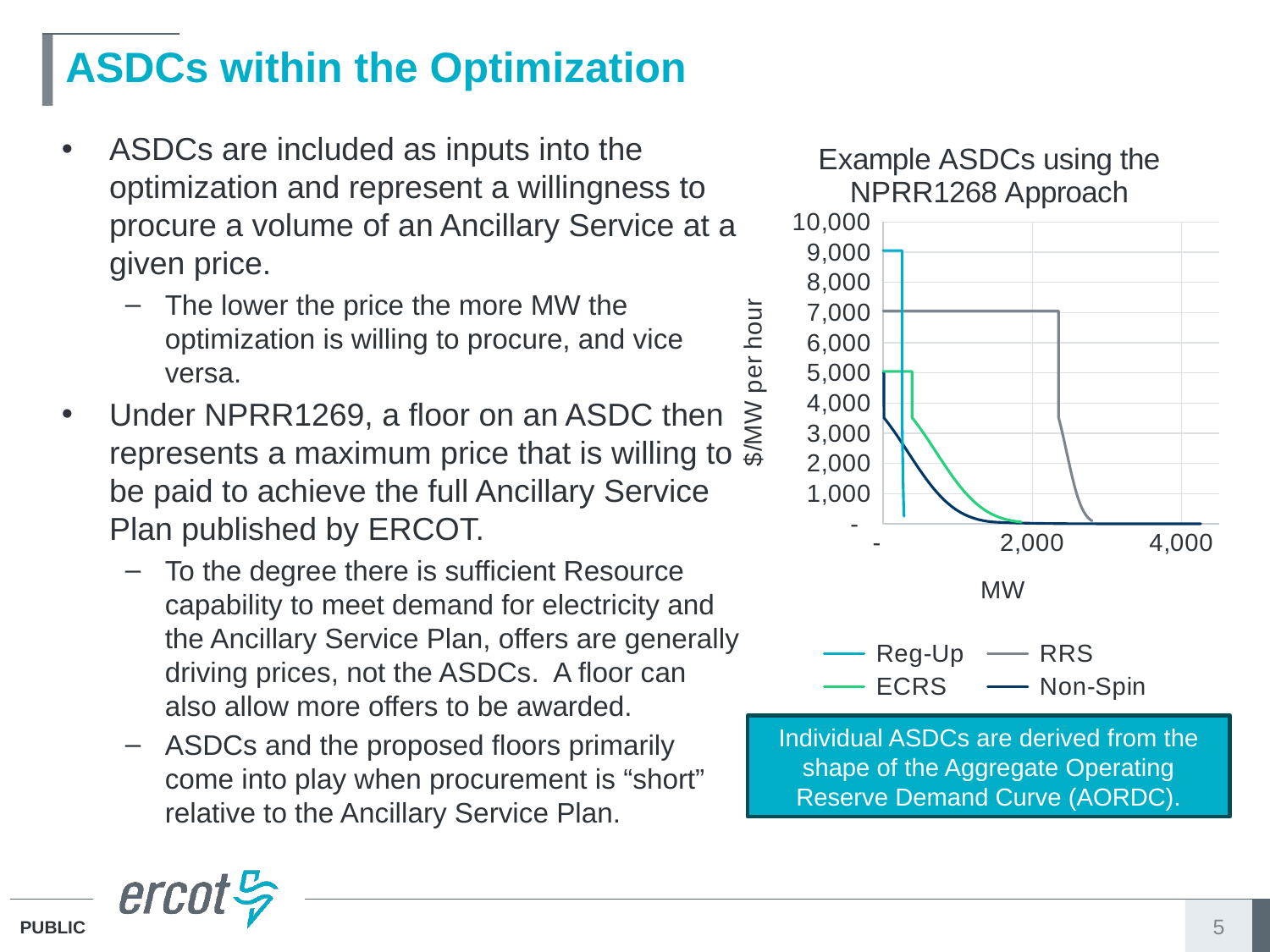

# ASDCs within the Optimization
ASDCs are included as inputs into the optimization and represent a willingness to procure a volume of an Ancillary Service at a given price.
The lower the price the more MW the optimization is willing to procure, and vice versa.
Under NPRR1269, a floor on an ASDC then represents a maximum price that is willing to be paid to achieve the full Ancillary Service Plan published by ERCOT.
To the degree there is sufficient Resource capability to meet demand for electricity and the Ancillary Service Plan, offers are generally driving prices, not the ASDCs.  A floor can also allow more offers to be awarded.
ASDCs and the proposed floors primarily come into play when procurement is “short” relative to the Ancillary Service Plan.

### Chart: Example ASDCs using the NPRR1268 Approach

| Category |  Reg-Up  |  RRS  |  ECRS  |  Non-Spin  |
|---|---|---|---|---|
Individual ASDCs are derived from the shape of the Aggregate Operating Reserve Demand Curve (AORDC).
5